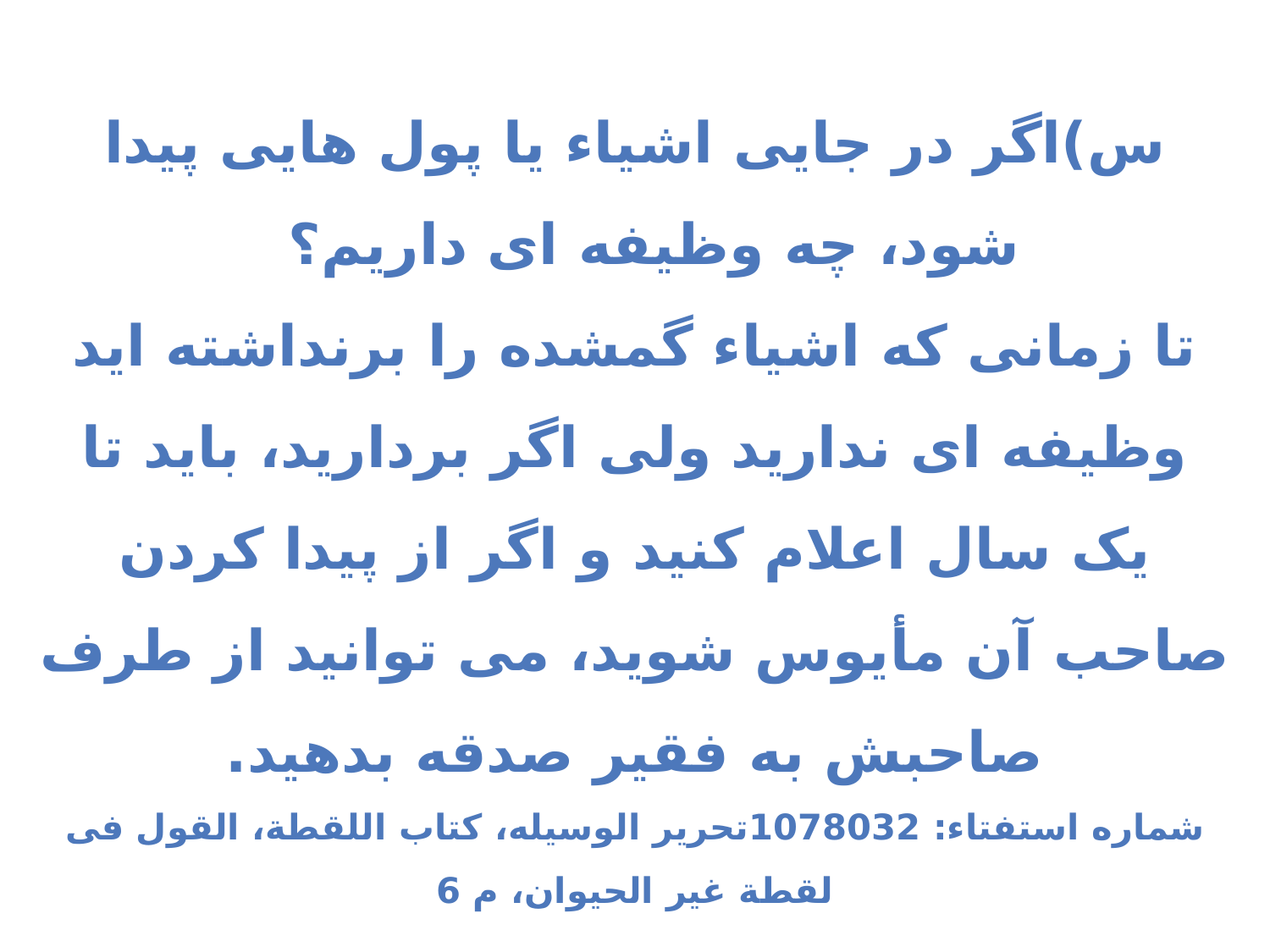

# س)اگر در جایی اشیاء یا پول هایی پیدا شود، چه وظیفه ای داریم؟ تا زمانی که اشیاء گمشده را برنداشته اید وظیفه ای ندارید ولی اگر بردارید، باید تا یک سال اعلام کنید و اگر از پیدا کردن صاحب آن مأیوس شوید، می توانید از طرف صاحبش به فقیر صدقه بدهید. شماره استفتاء: 1078032تحریر الوسیله، کتاب اللقطة، القول فی لقطة غیر الحیوان، م 6